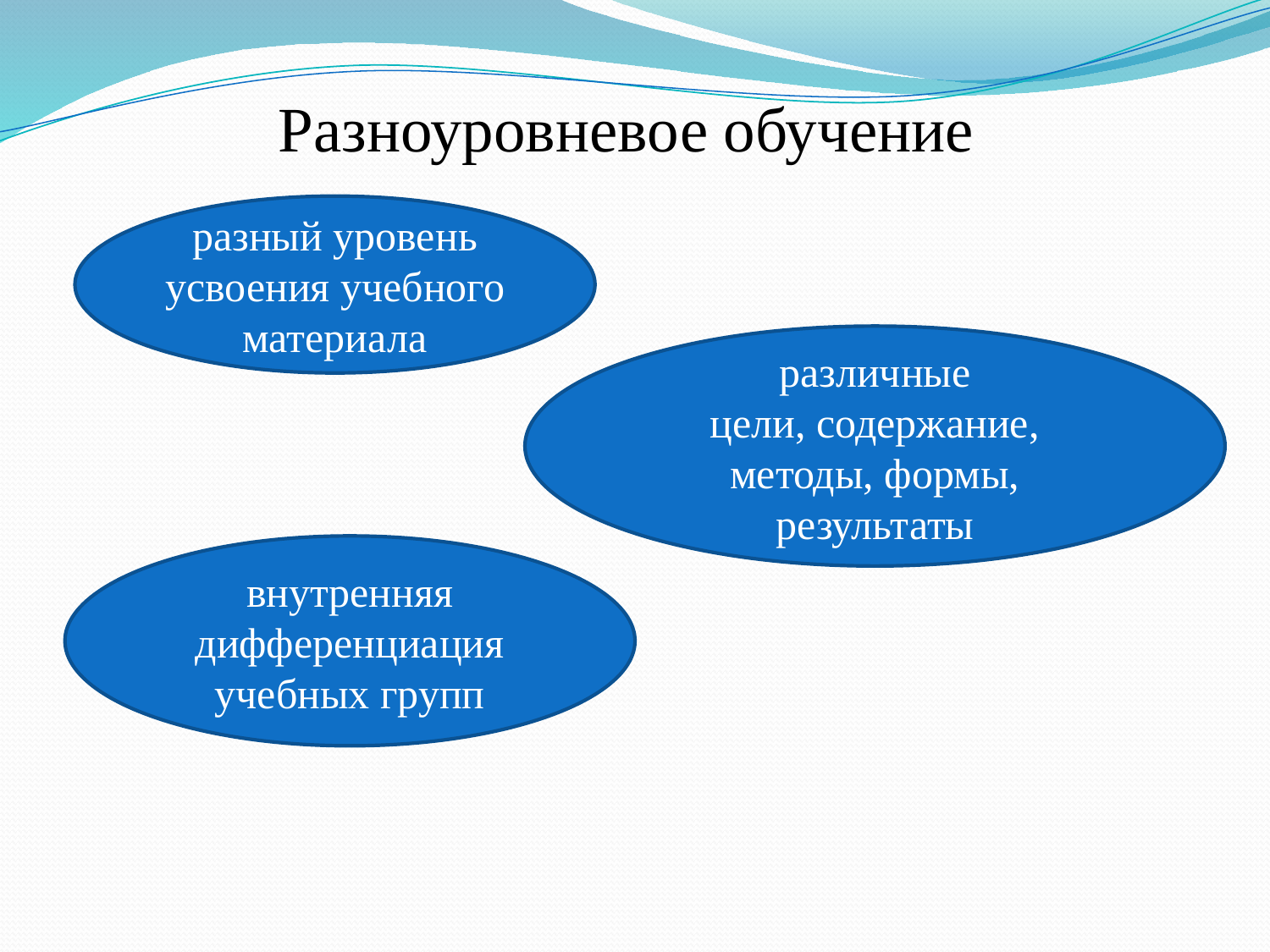

Разноуровневое обучение
разный уровень усвоения учебного материала
различные
цели, содержание, методы, формы, результаты
внутренняя дифференциация учебных групп